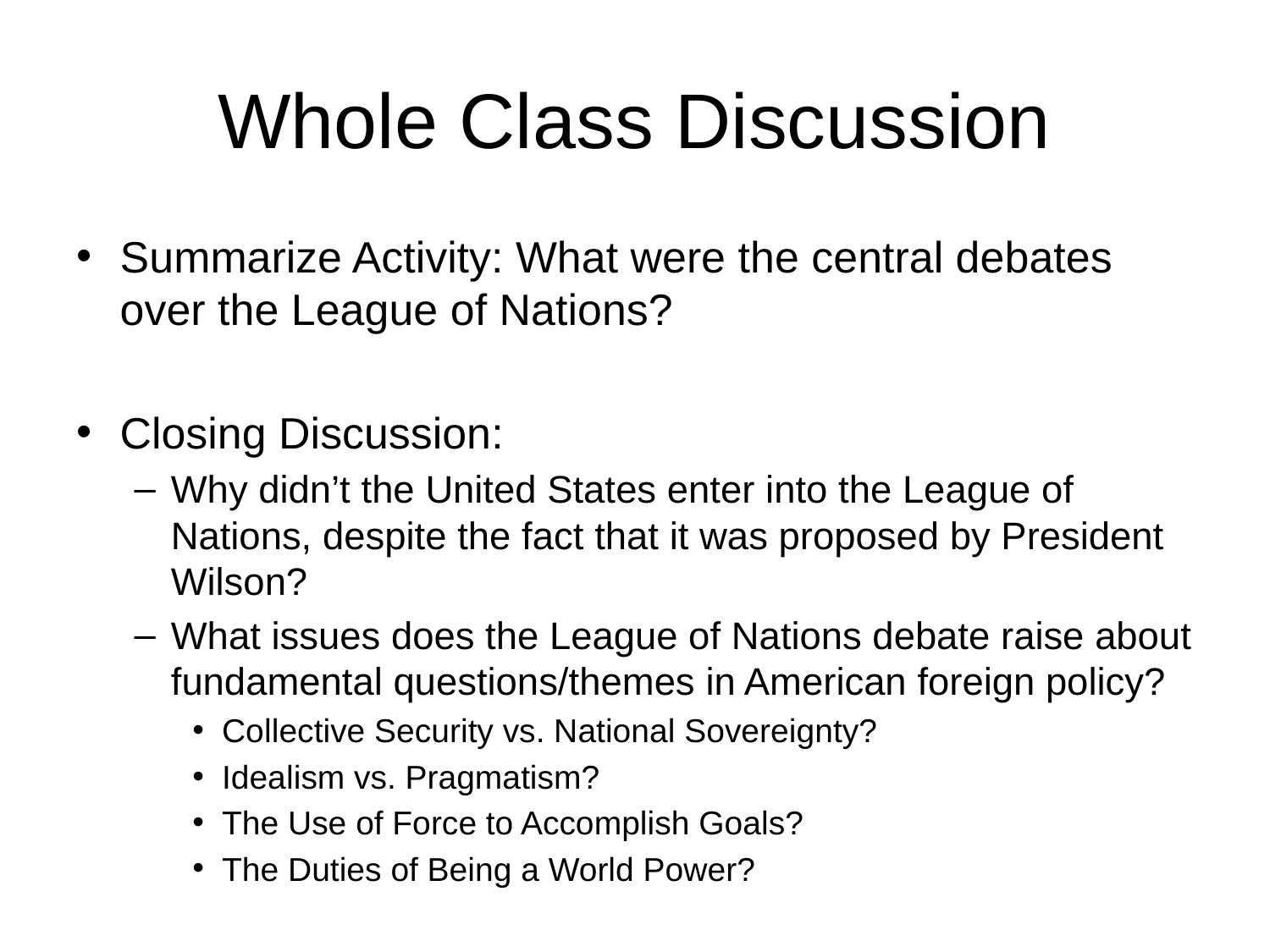

# Whole Class Discussion
Summarize Activity: What were the central debates over the League of Nations?

Closing Discussion:
Why didn’t the United States enter into the League of Nations, despite the fact that it was proposed by President Wilson?
What issues does the League of Nations debate raise about fundamental questions/themes in American foreign policy?
Collective Security vs. National Sovereignty?
Idealism vs. Pragmatism?
The Use of Force to Accomplish Goals?
The Duties of Being a World Power?